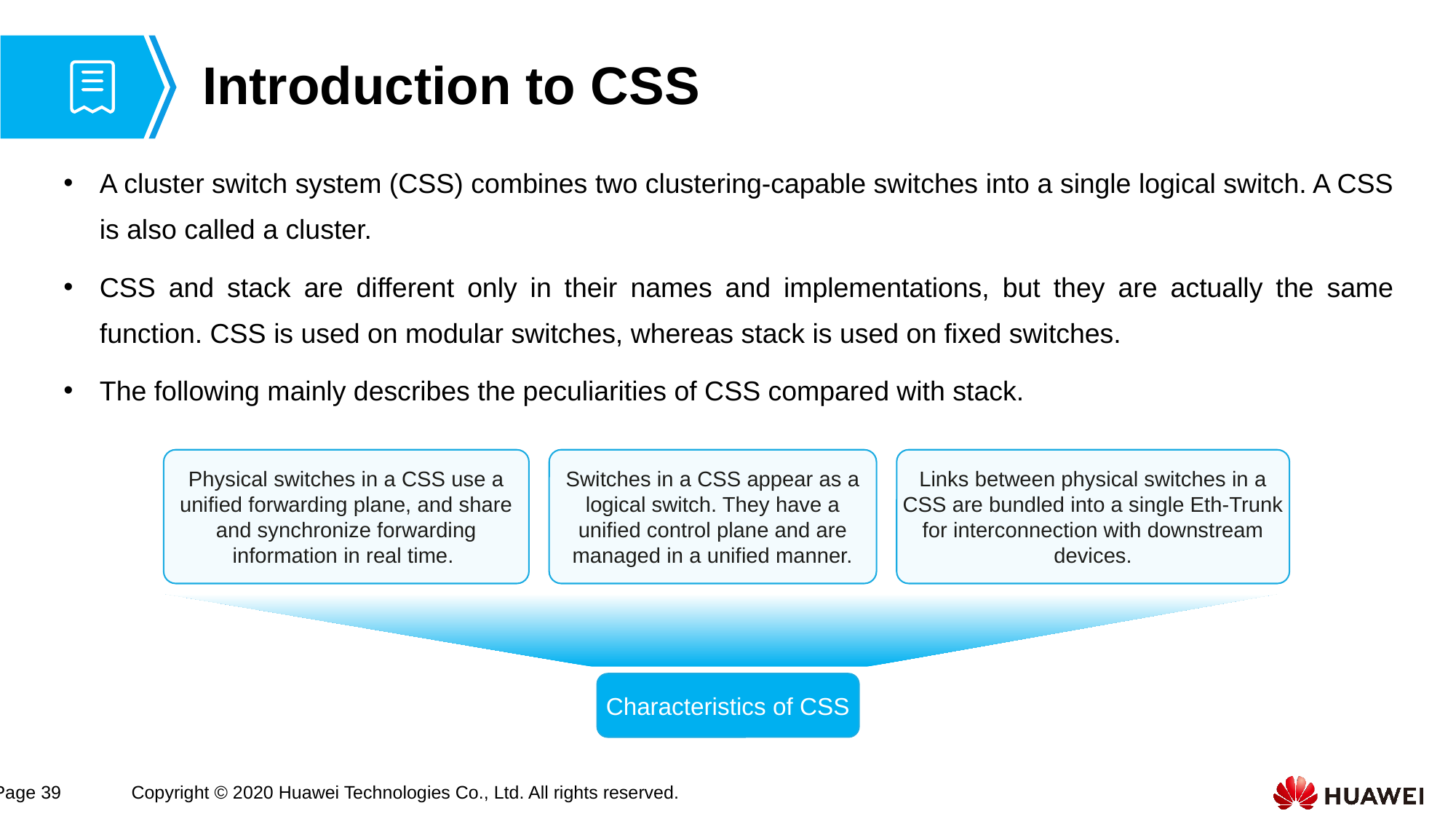

# Introduction to CSS
A cluster switch system (CSS) combines two clustering-capable switches into a single logical switch. A CSS is also called a cluster.
CSS and stack are different only in their names and implementations, but they are actually the same function. CSS is used on modular switches, whereas stack is used on fixed switches.
The following mainly describes the peculiarities of CSS compared with stack.
Links between physical switches in a CSS are bundled into a single Eth-Trunk for interconnection with downstream devices.
Physical switches in a CSS use a unified forwarding plane, and share and synchronize forwarding information in real time.
Switches in a CSS appear as a logical switch. They have a unified control plane and are managed in a unified manner.

Characteristics of CSS